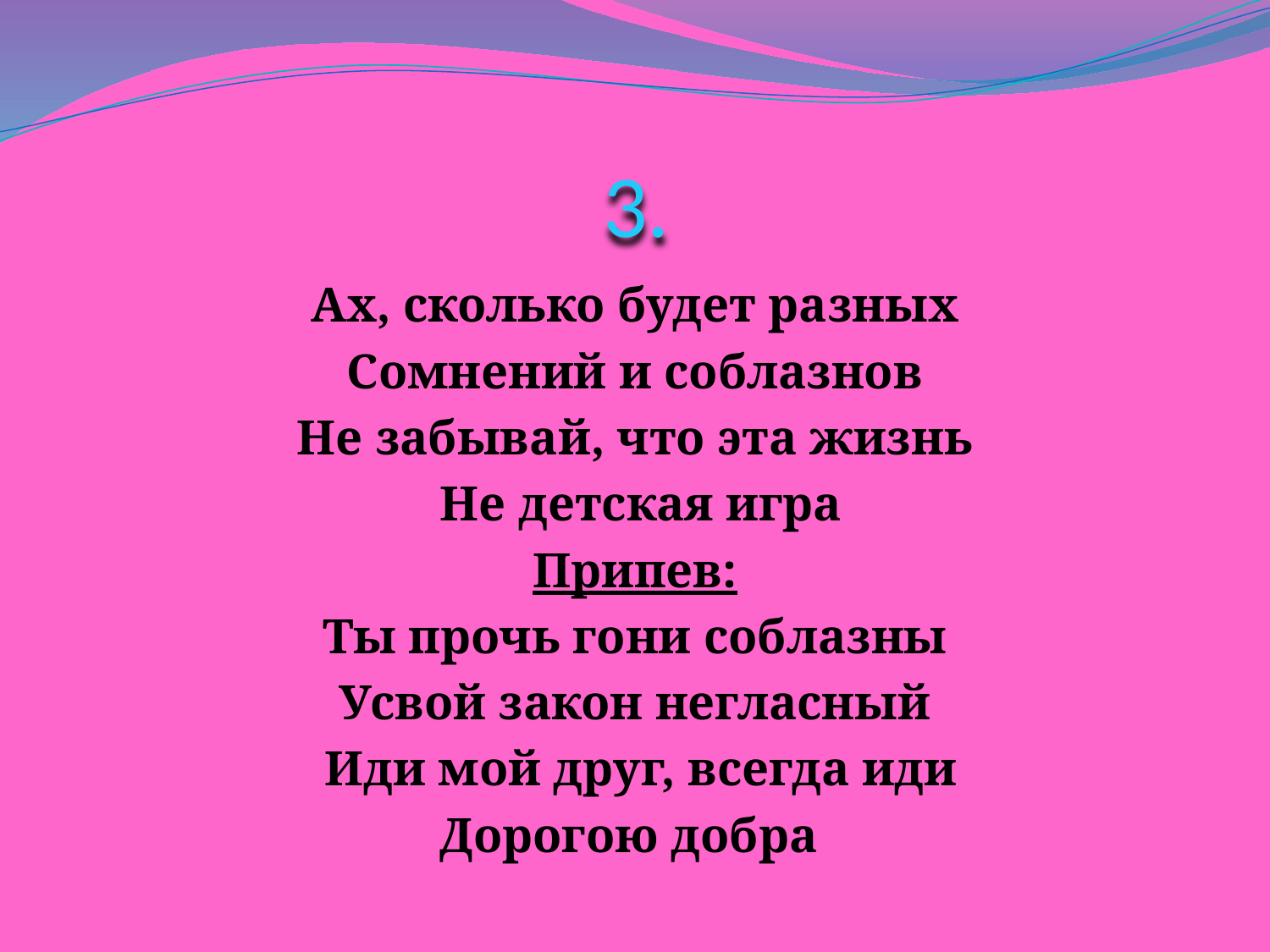

# 3.
Ах, сколько будет разных
Сомнений и соблазнов
Не забывай, что эта жизнь
 Не детская игра
Припев:
Ты прочь гони соблазны
Усвой закон негласный
 Иди мой друг, всегда иди
Дорогою добра